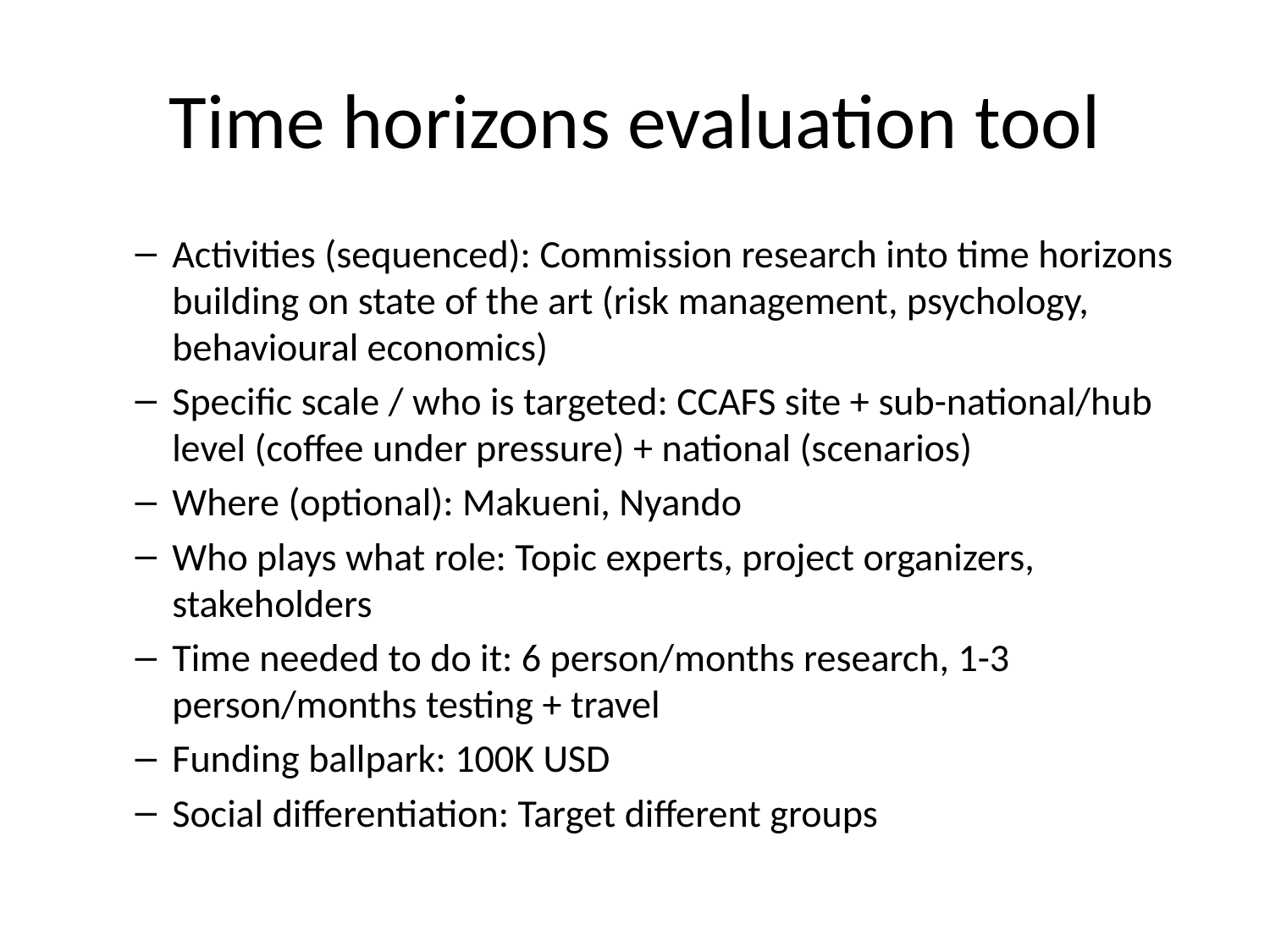

# Time horizons evaluation tool
Activities (sequenced): Commission research into time horizons building on state of the art (risk management, psychology, behavioural economics)
Specific scale / who is targeted: CCAFS site + sub-national/hub level (coffee under pressure) + national (scenarios)
Where (optional): Makueni, Nyando
Who plays what role: Topic experts, project organizers, stakeholders
Time needed to do it: 6 person/months research, 1-3 person/months testing + travel
Funding ballpark: 100K USD
Social differentiation: Target different groups